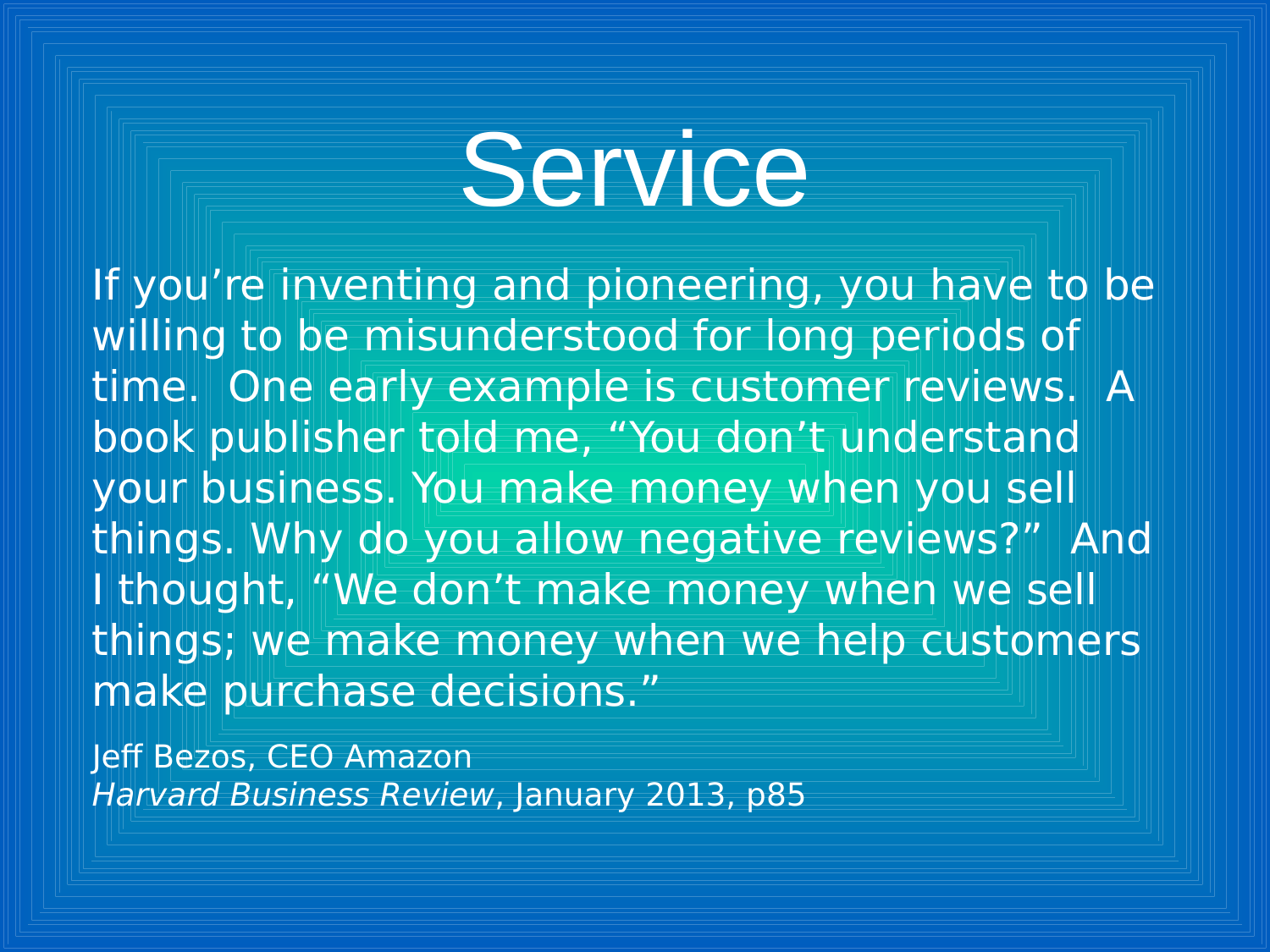

# Service
If you’re inventing and pioneering, you have to be willing to be misunderstood for long periods of time.  One early example is customer reviews.  A book publisher told me, “You don’t understand your business. You make money when you sell things. Why do you allow negative reviews?”  And I thought, “We don’t make money when we sell things; we make money when we help customers make purchase decisions.”

	Jeff Bezos, CEO Amazon
Harvard Business Review, January 2013, p85